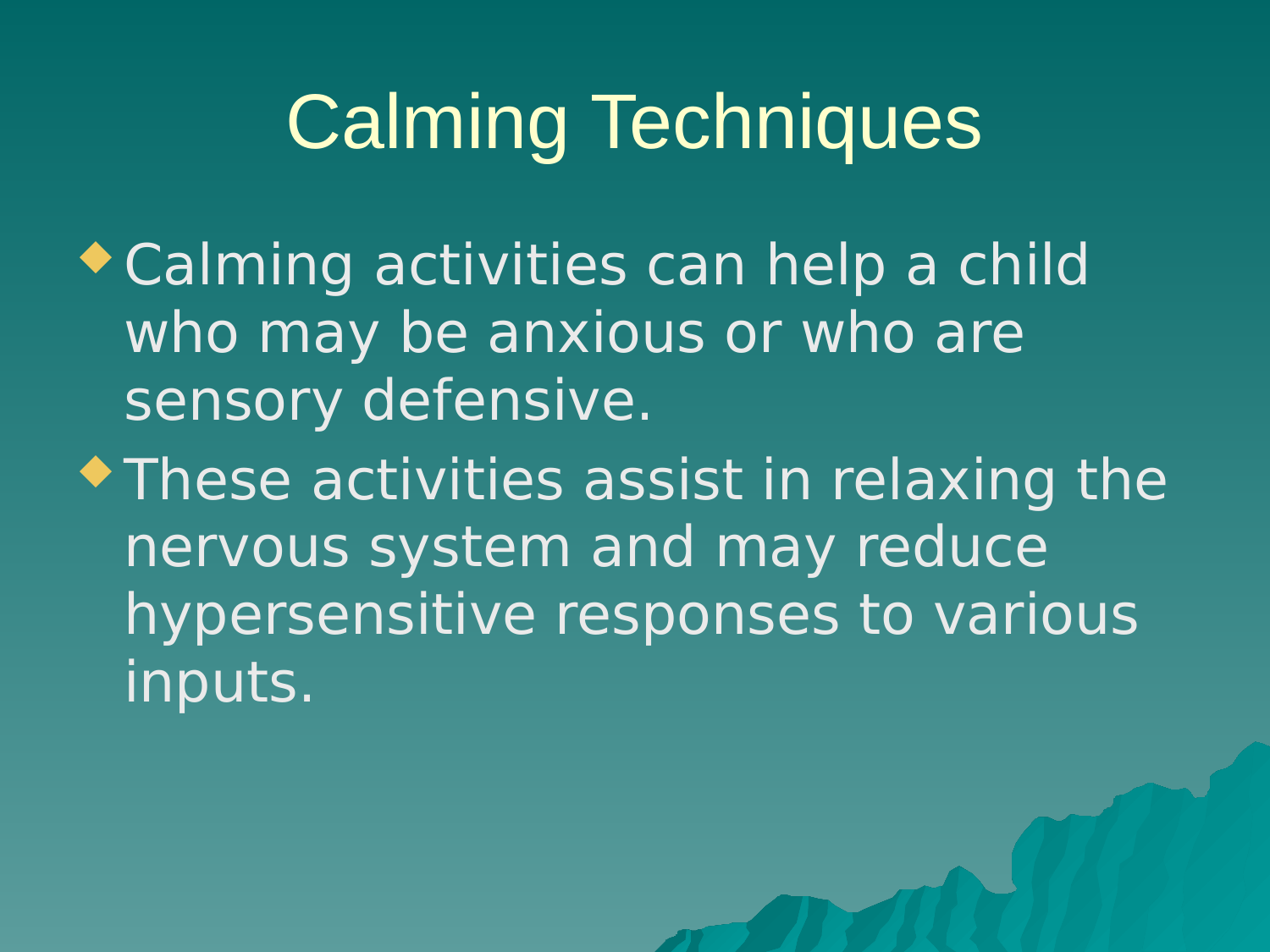

# Calming Techniques
Calming activities can help a child who may be anxious or who are sensory defensive.
These activities assist in relaxing the nervous system and may reduce hypersensitive responses to various inputs.